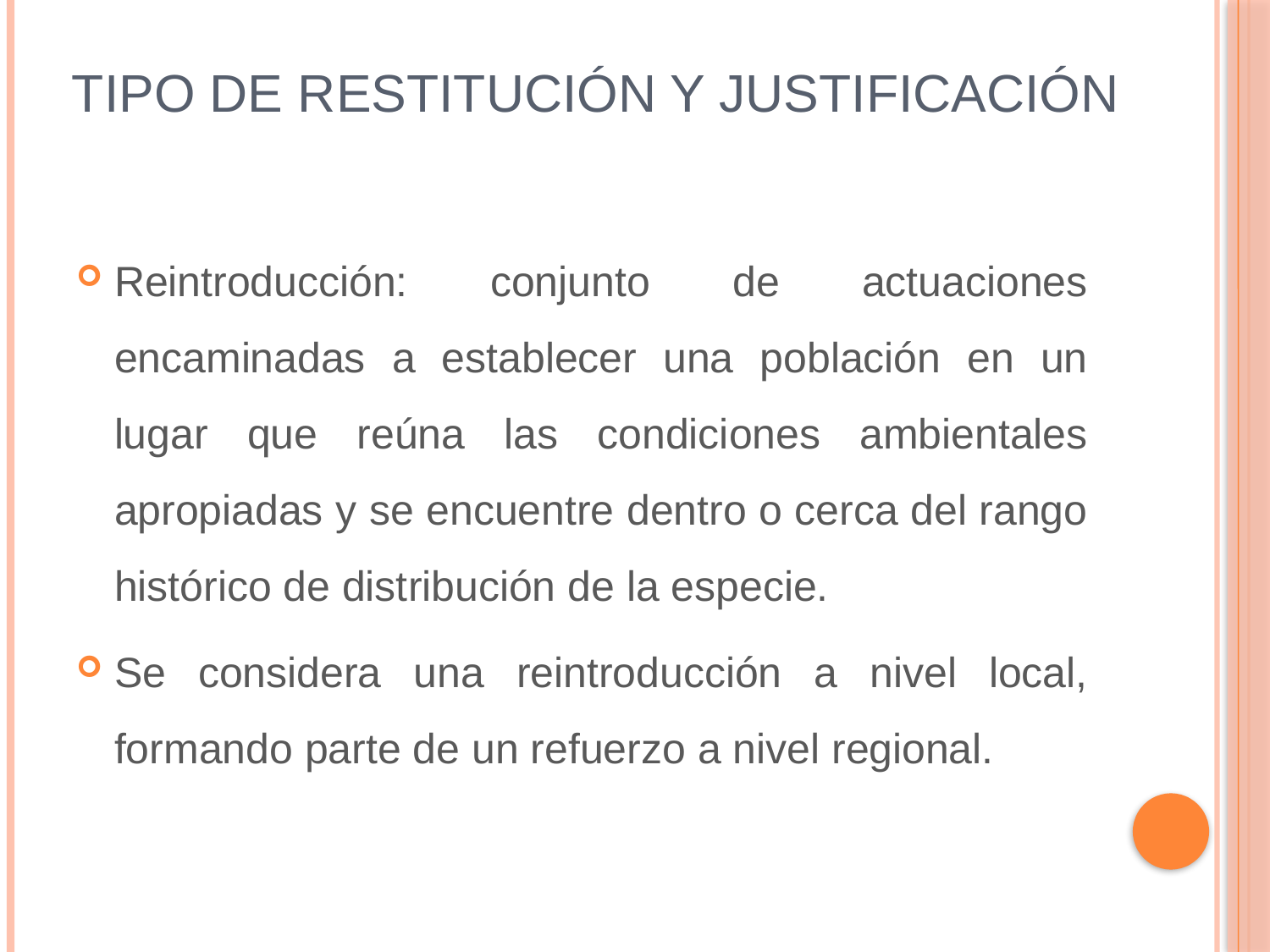

# TIPO DE RESTITUCIÓN Y JUSTIFICACIÓN
Reintroducción: conjunto de actuaciones encaminadas a establecer una población en un lugar que reúna las condiciones ambientales apropiadas y se encuentre dentro o cerca del rango histórico de distribución de la especie.
Se considera una reintroducción a nivel local, formando parte de un refuerzo a nivel regional.